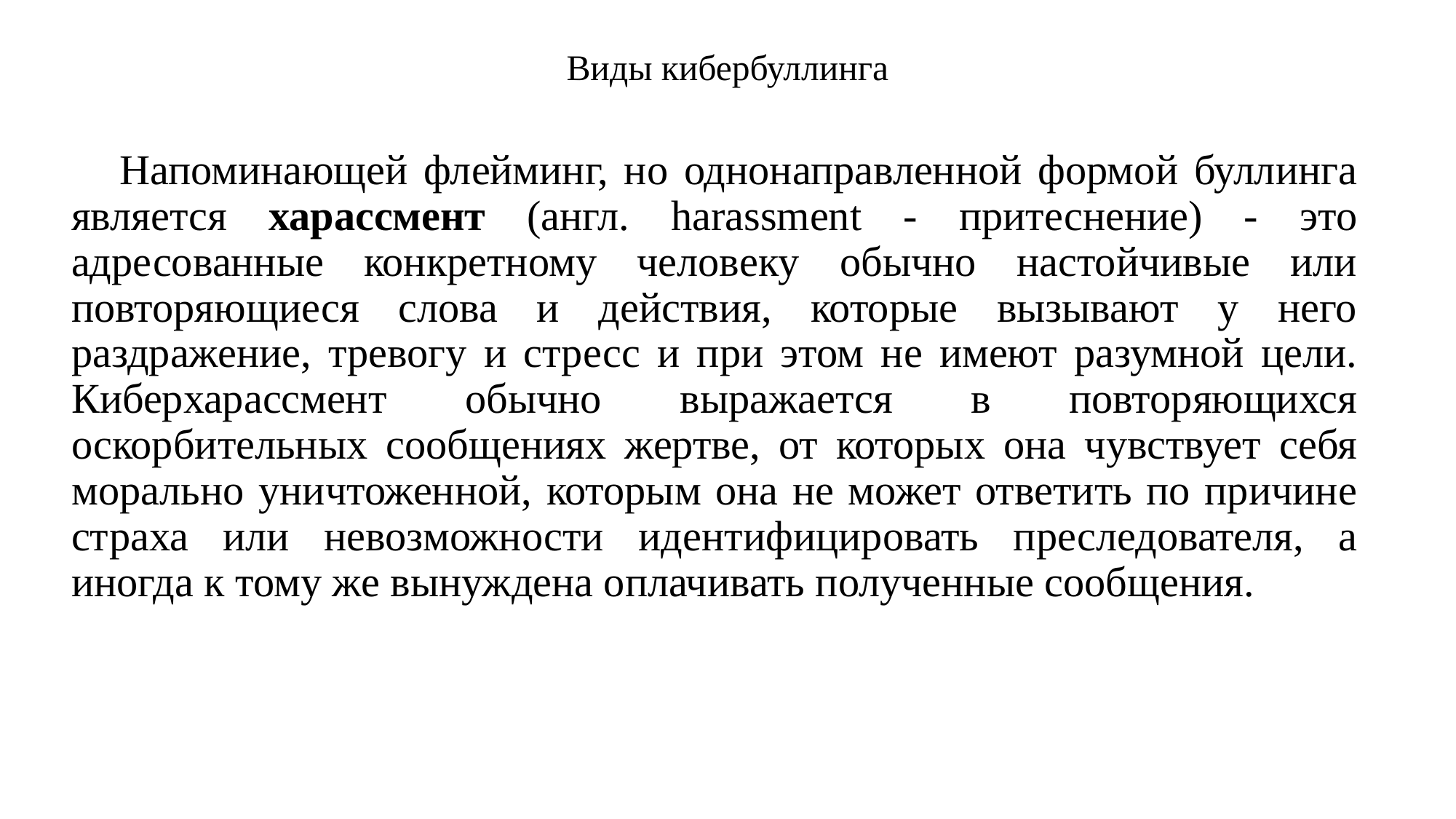

# Виды кибербуллинга
   Напоминающей флейминг, но однонаправленной формой буллинга является харассмент (англ. harassment - притеснение) - это адресованные конкретному человеку обычно настойчивые или повторяющиеся слова и действия, которые вызывают у него раздражение, тревогу и стресс и при этом не имеют разумной цели. Киберхарассмент обычно выражается в повторяющихся оскорбительных сообщениях жертве, от которых она чувствует себя морально уничтоженной, которым она не может ответить по причине страха или невозможности идентифицировать преследователя, а иногда к тому же вынуждена оплачивать полученные сообщения.